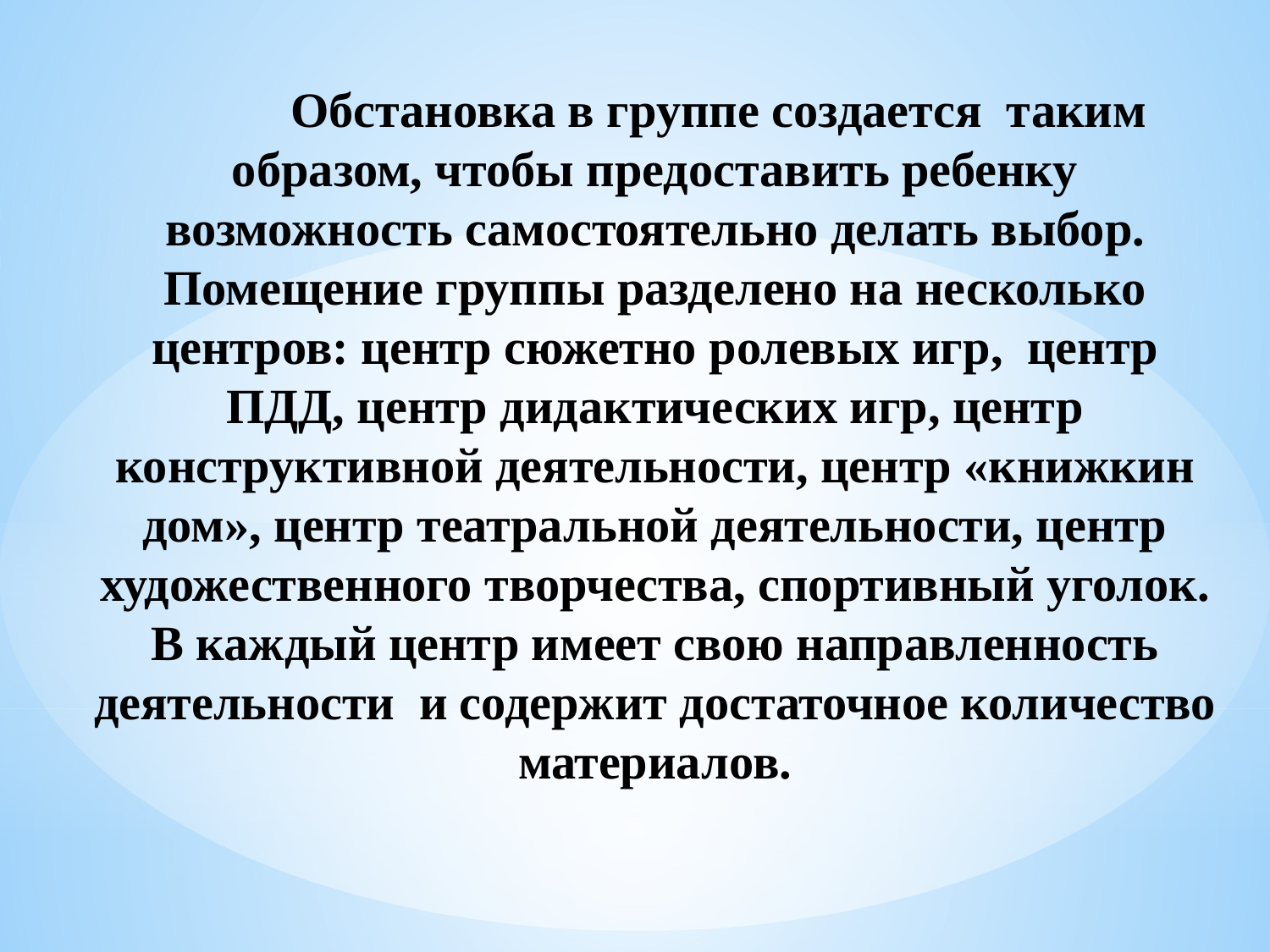

Обстановка в группе создается  таким образом, чтобы предоставить ребенку возможность самостоятельно делать выбор. Помещение группы разделено на несколько центров: центр сюжетно ролевых игр,  центр ПДД, центр дидактических игр, центр конструктивной деятельности, центр «книжкин дом», центр театральной деятельности, центр художественного творчества, спортивный уголок. В каждый центр имеет свою направленность деятельности  и содержит достаточное количество материалов.